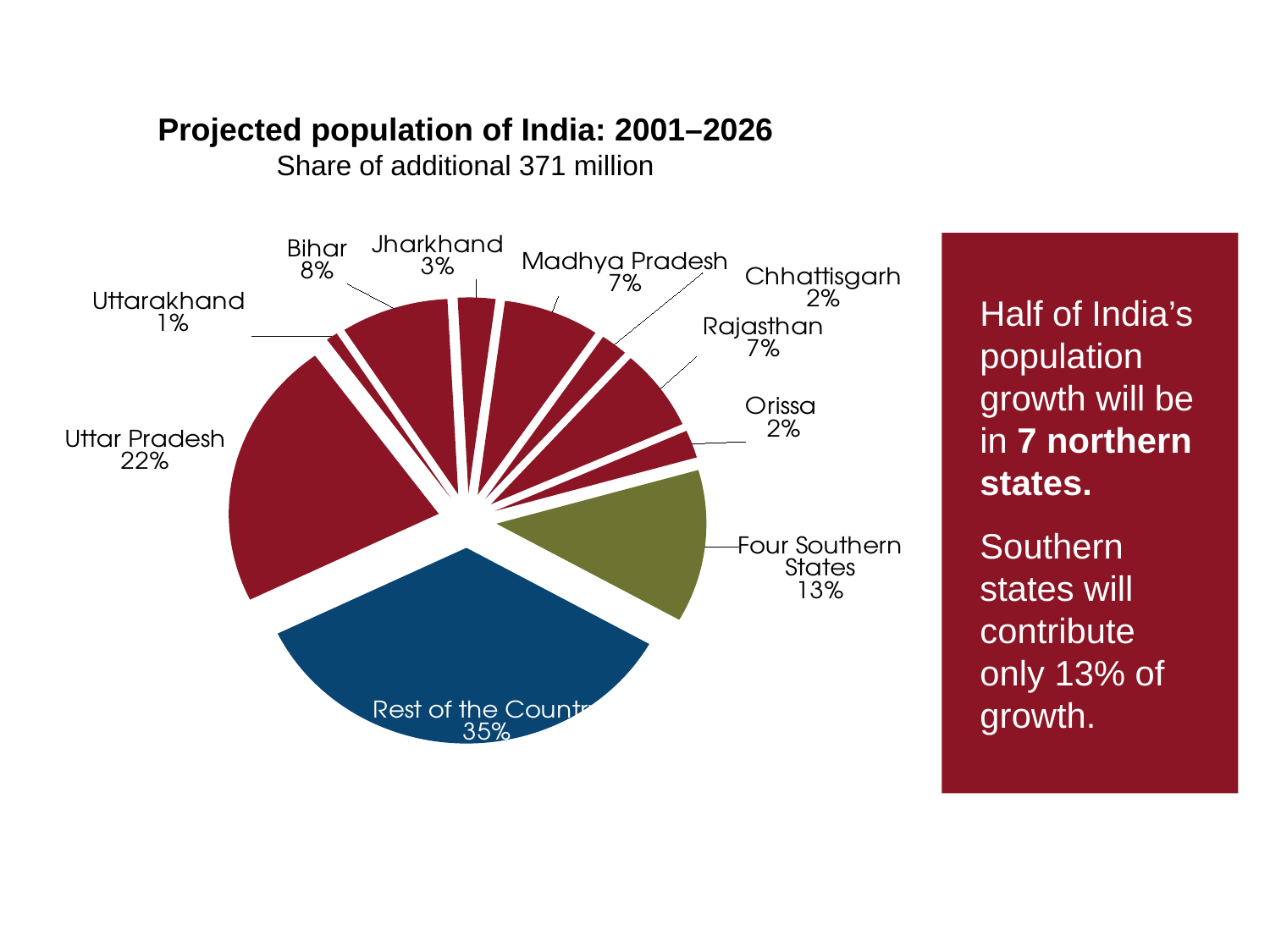

Projected population of India: 2001–2026
Share of additional 371 million

### Chart

| Category |  |
|---|---|
| Uttar Pradesh | 22.2 |
| Uttarakhand  | 0.9 |
| Bihar | 8.3 |
| Jharkhand | 2.9 |
| Madhya Pradesh | 7.4 |
| Chhattisgarh | 2.1 |
| Rajasthan | 6.7 |
| Orissa  | 2.3 |
| Four southern states | 12.6 |
| Rest of the Country | 34.60000000000001 |
Half of India’s population growth will be in 7 northern states.
Southern states will contribute only 13% of growth.